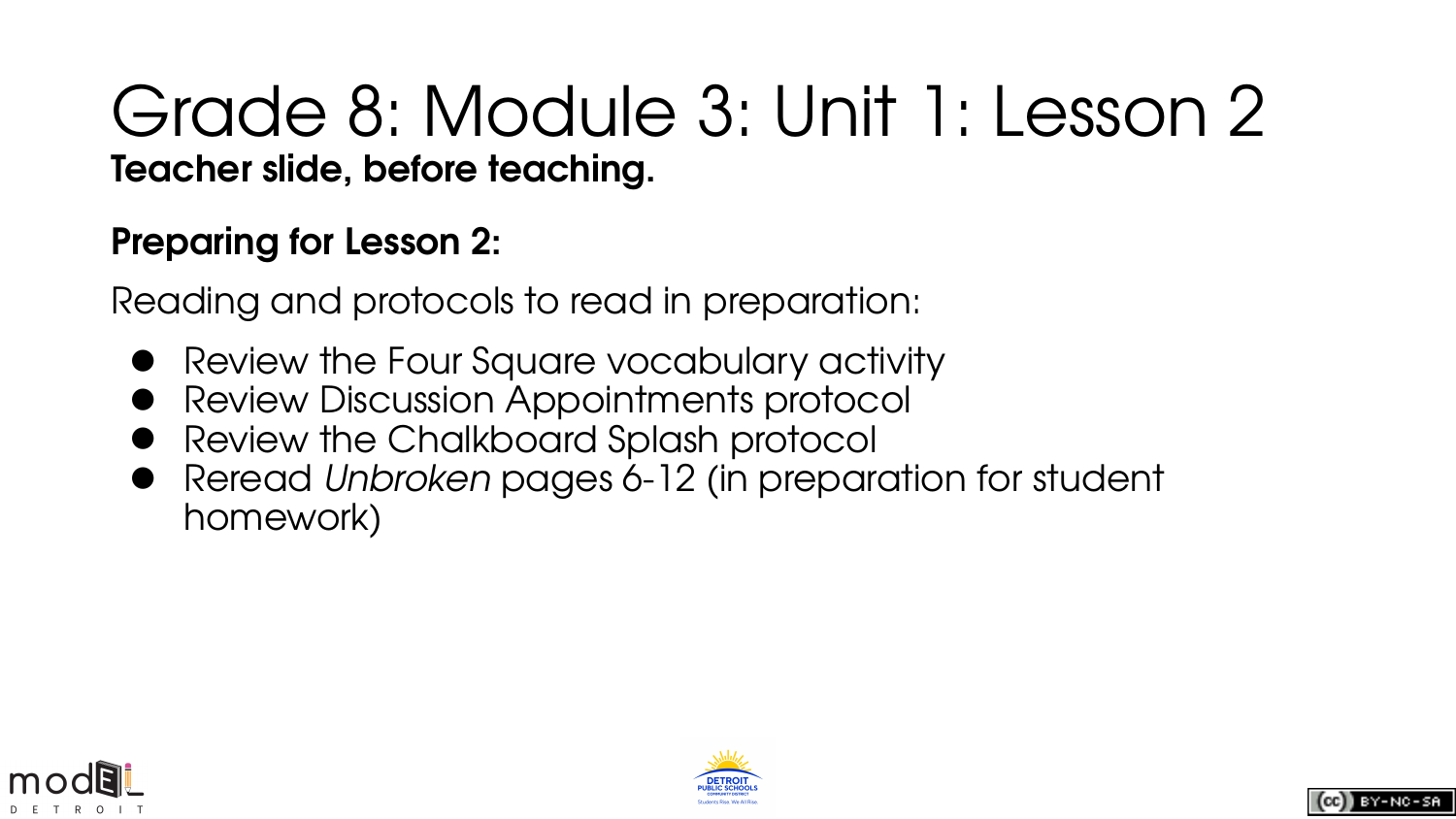

# Grade 8: Module 3: Unit 1: Lesson 2
Teacher slide, before teaching.

Preparing for Lesson 2:
Reading and protocols to read in preparation:
Review the Four Square vocabulary activity
Review Discussion Appointments protocol
Review the Chalkboard Splash protocol
Reread Unbroken pages 6-12 (in preparation for student homework)